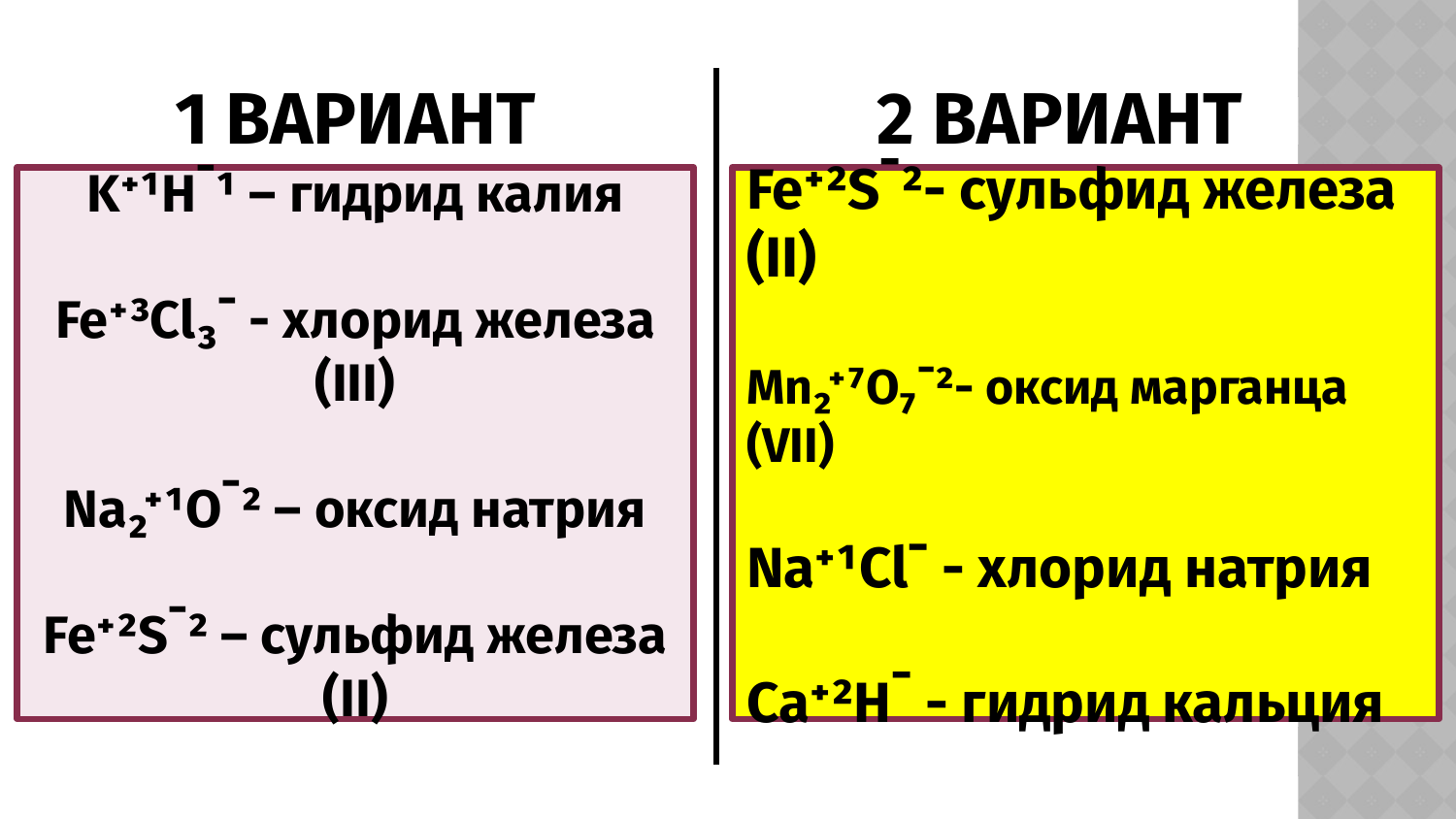

1 ВАРИАНТ
2 ВАРИАНТ
K⁺¹H¯¹ – гидрид калия

Fe⁺³Cl₃¯ - хлорид железа (III)

Na₂⁺¹O¯² – оксид натрия

Fe⁺²S¯² – сульфид железа (II)
Fe⁺²S¯²- сульфид железа (II)

Mn₂⁺⁷O₇¯²- оксид марганца (VII)

Na⁺¹Cl¯ - хлорид натрия

Ca⁺²H¯ - гидрид кальция